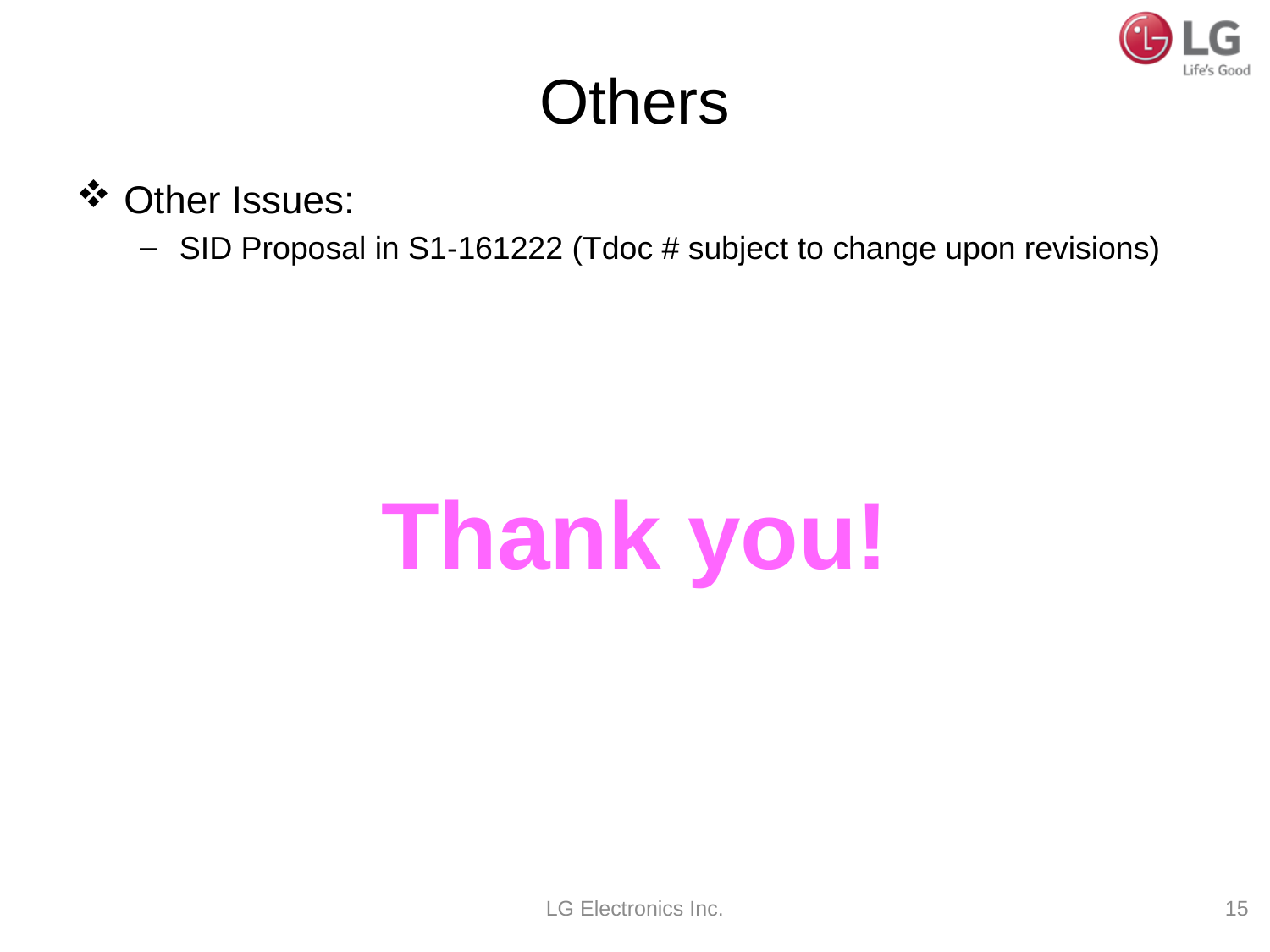

# Others
Other Issues:
SID Proposal in S1-161222 (Tdoc # subject to change upon revisions)

Thank you!
LG Electronics Inc.
15